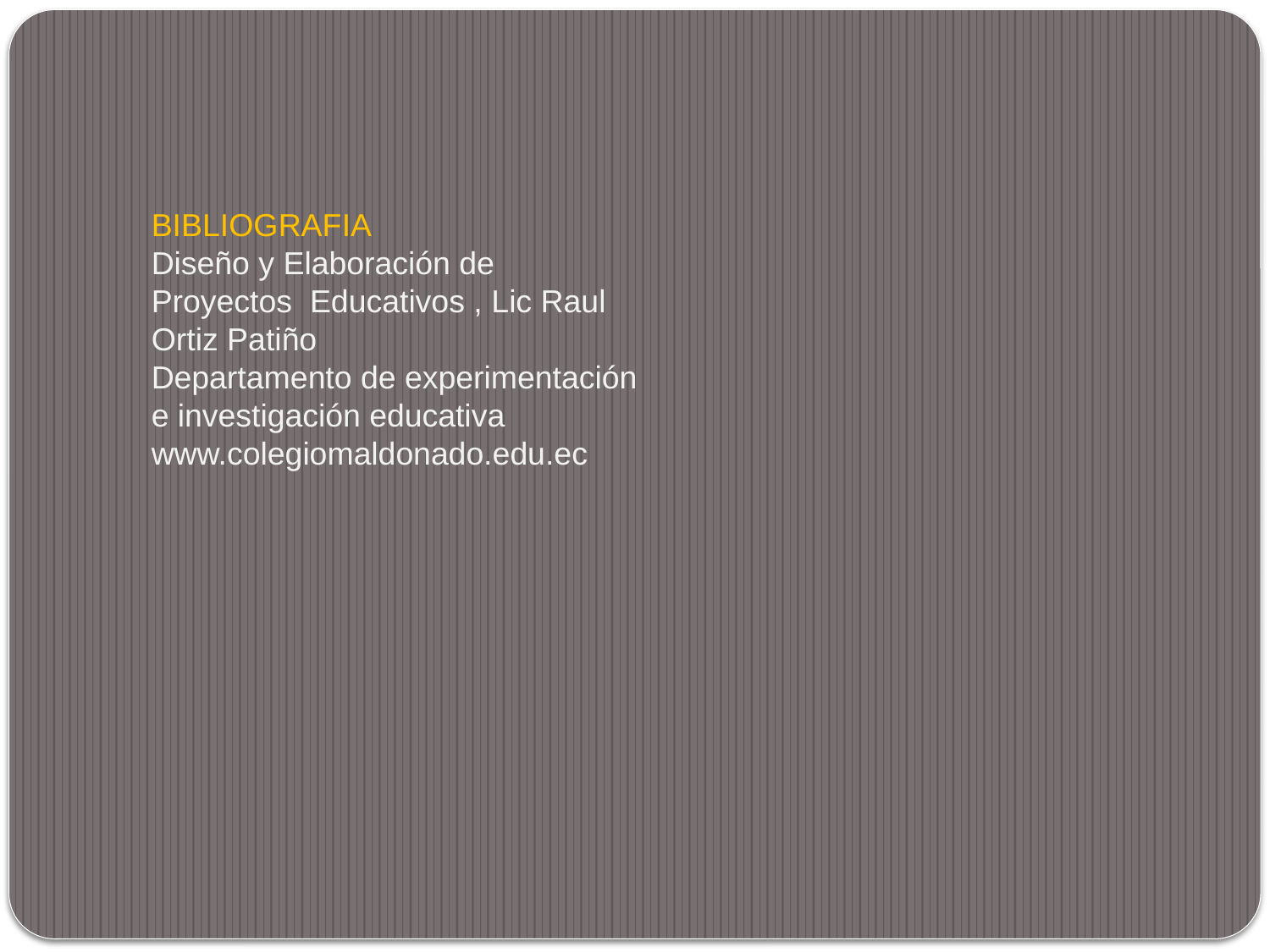

BIBLIOGRAFIA
Diseño y Elaboración de Proyectos  Educativos , Lic Raul Ortiz Patiño
Departamento de experimentación e investigación educativa
www.colegiomaldonado.edu.ec